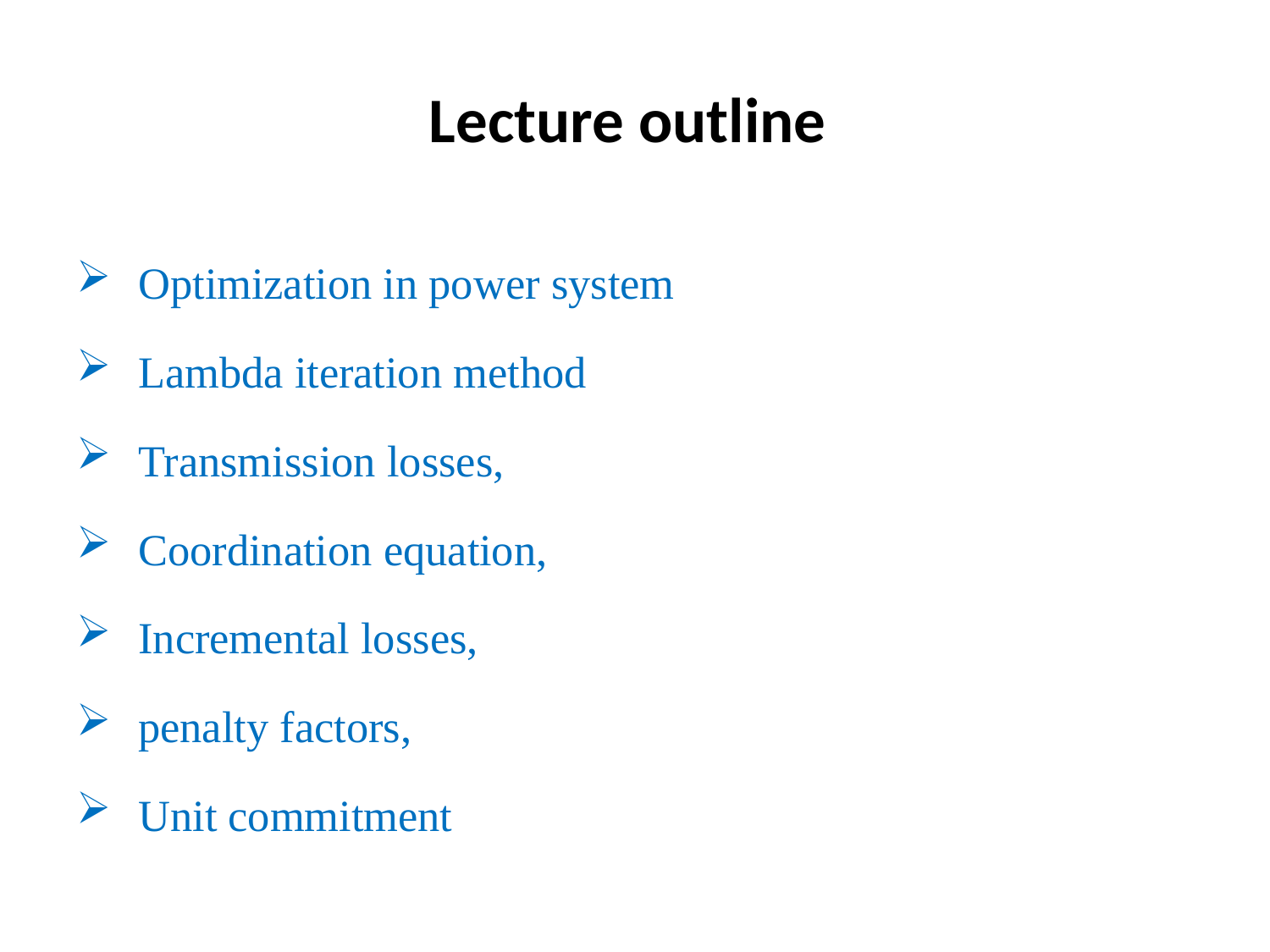

# Lecture outline
Optimization in power system
Lambda iteration method
Transmission losses,
Coordination equation,
Incremental losses,
penalty factors,
Unit commitment